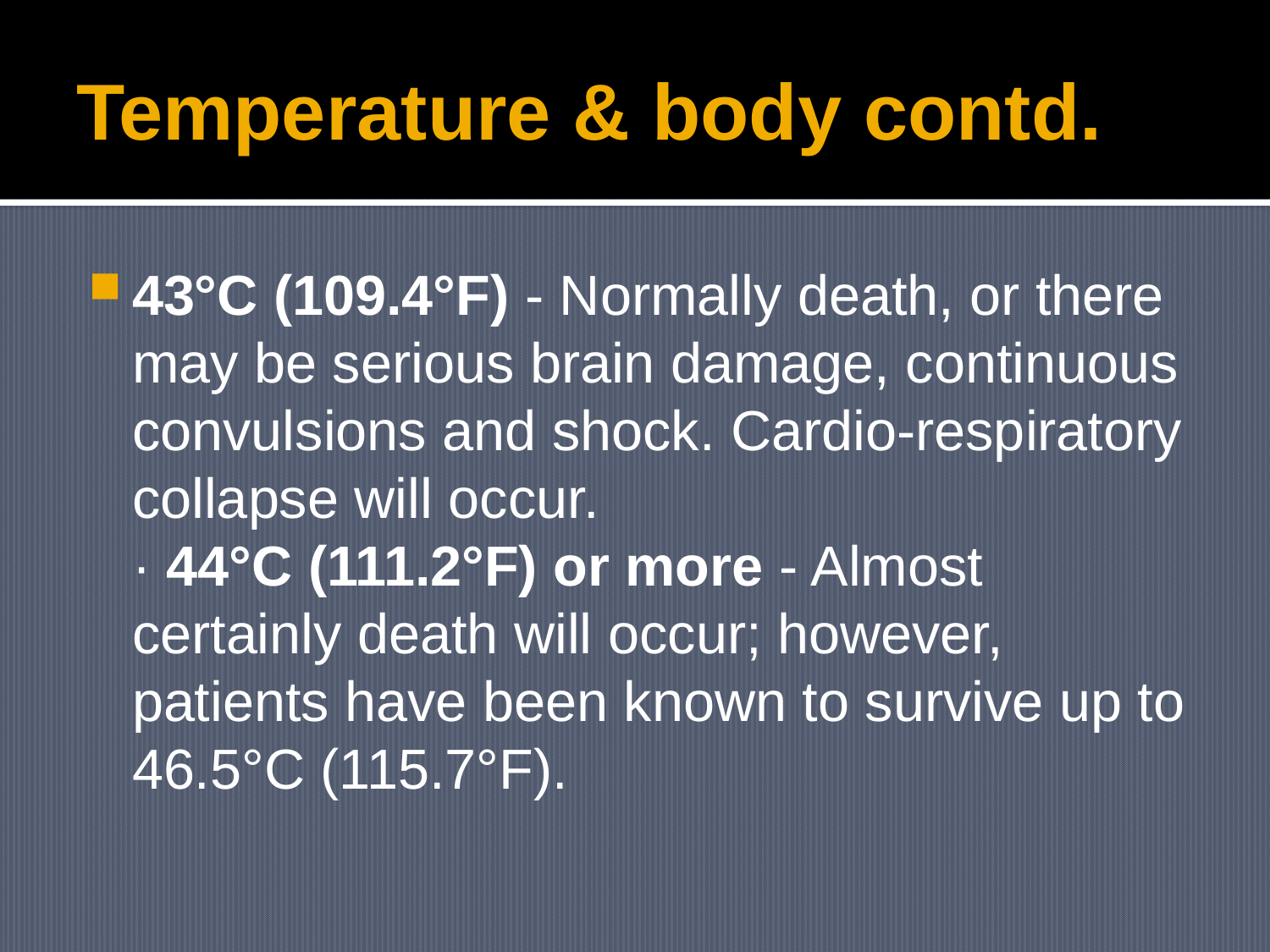

# Temperature & body contd.
43°C (109.4°F) - Normally death, or there may be serious brain damage, continuous convulsions and shock. Cardio-respiratory collapse will occur.
· 44°C (111.2°F) or more - Almost certainly death will occur; however, patients have been known to survive up to 46.5°C (115.7°F).